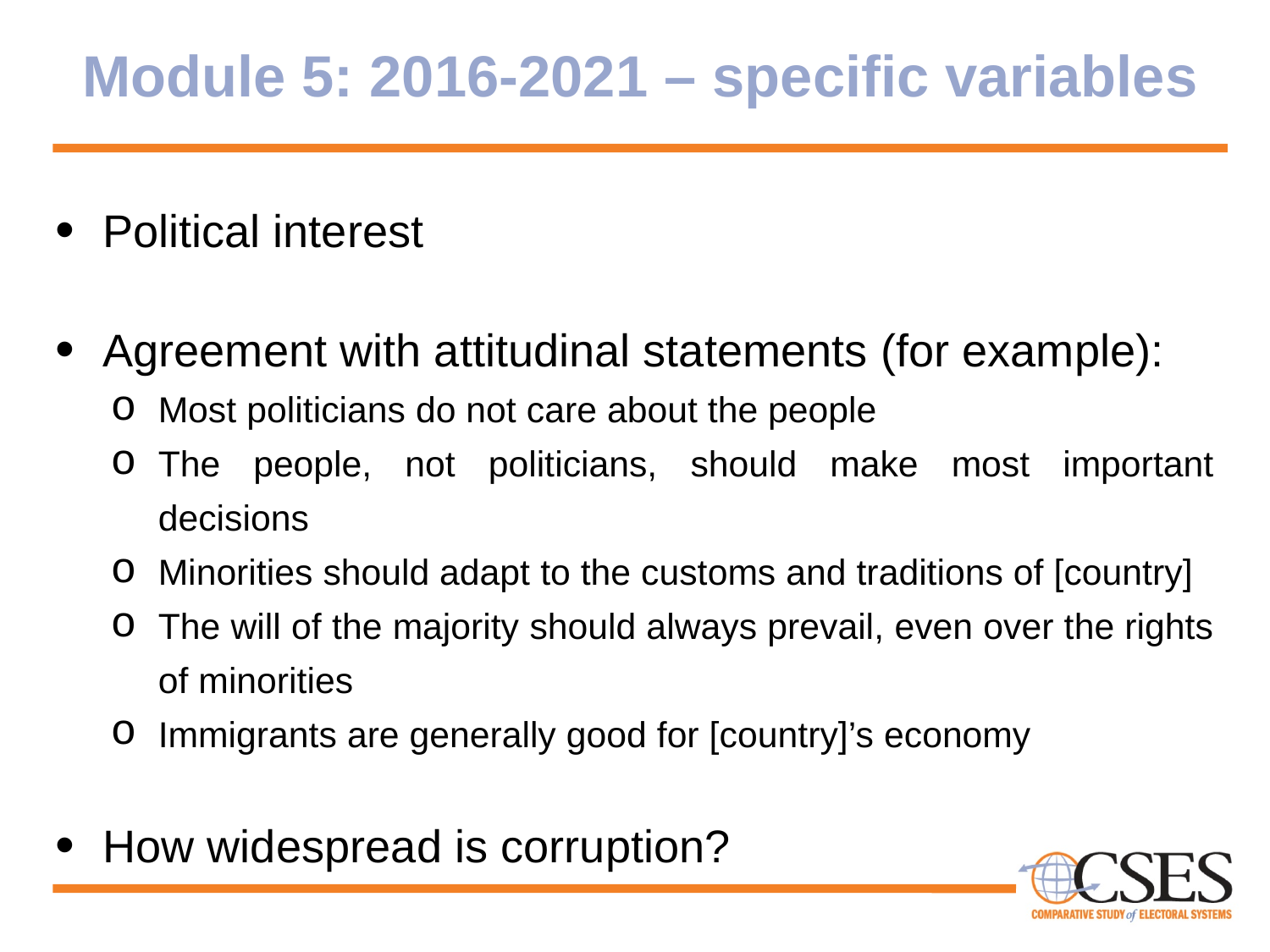

# Module 5: 2016-2021 – specific variables

Political interest

Agreement with attitudinal statements (for example):
Most politicians do not care about the people
The people, not politicians, should make most important decisions
Minorities should adapt to the customs and traditions of [country]
The will of the majority should always prevail, even over the rights of minorities
Immigrants are generally good for [country]’s economy

How widespread is corruption?